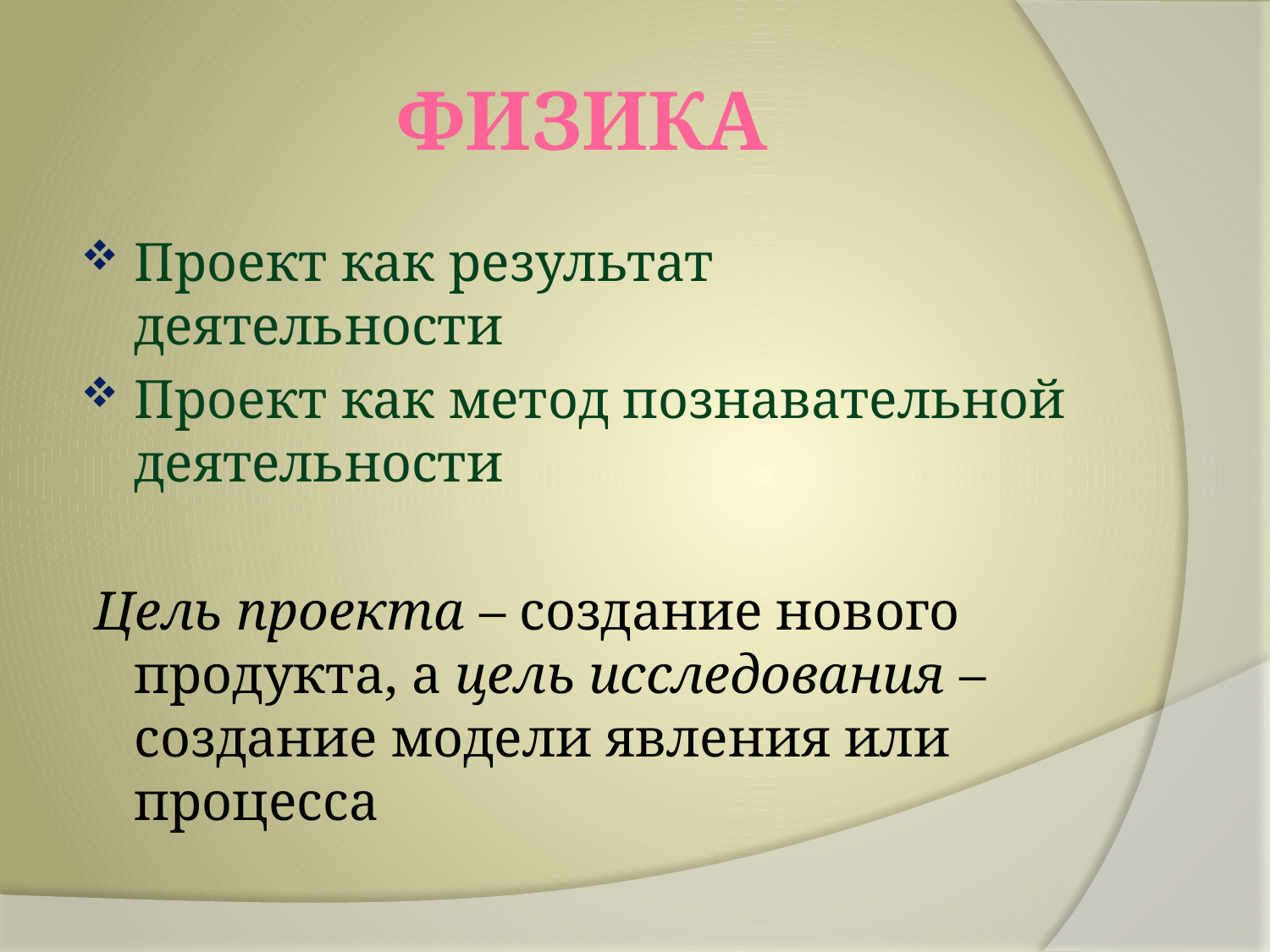

# Физика
Проект как результат деятельности
Проект как метод познавательной деятельности

 Цель проекта – создание нового продукта, а цель исследования – создание модели явления или процесса